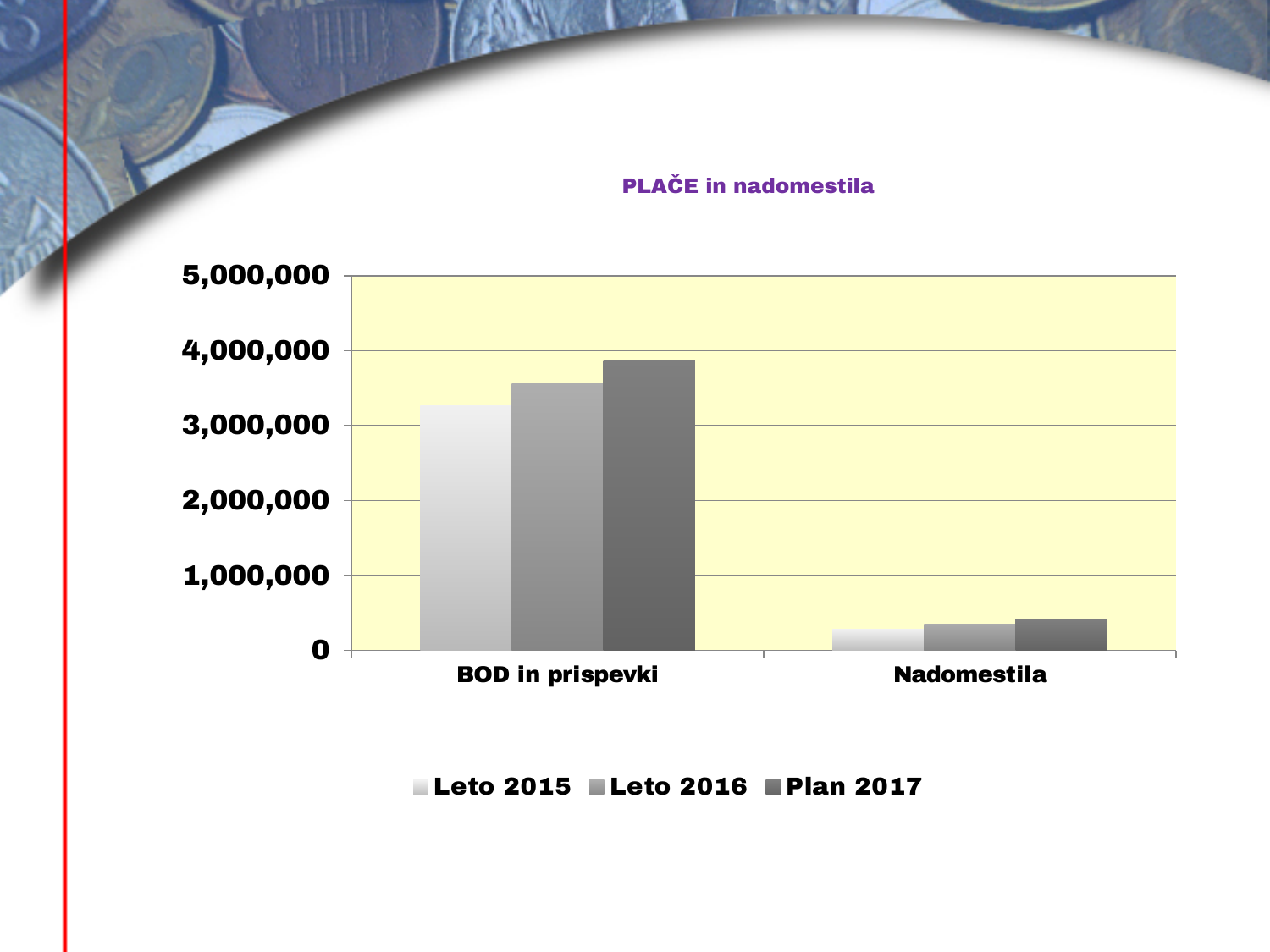

# PLAČE in nadomestila

### Chart

| Category | Leto 2015 | Leto 2016 | Plan 2017 |
|---|---|---|---|
| BOD in prispevki | 3266154.0 | 3557428.0 | 3867000.0 |
| Nadomestila | 281058.0 | 355688.0 | 415400.0 |